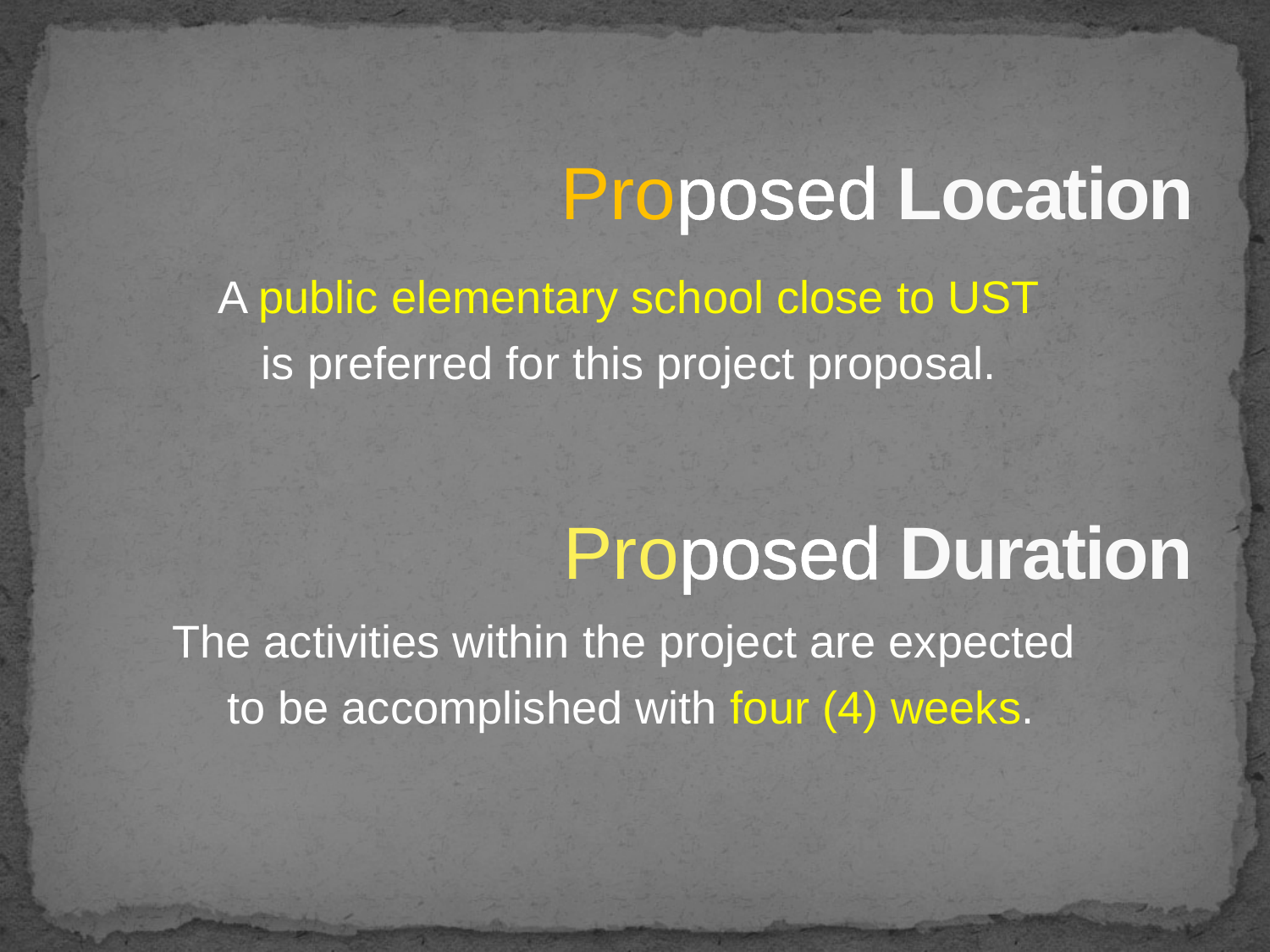

# Proposed Location
A public elementary school close to UST
is preferred for this project proposal.
Proposed Duration
The activities within the project are expected
to be accomplished with four (4) weeks.